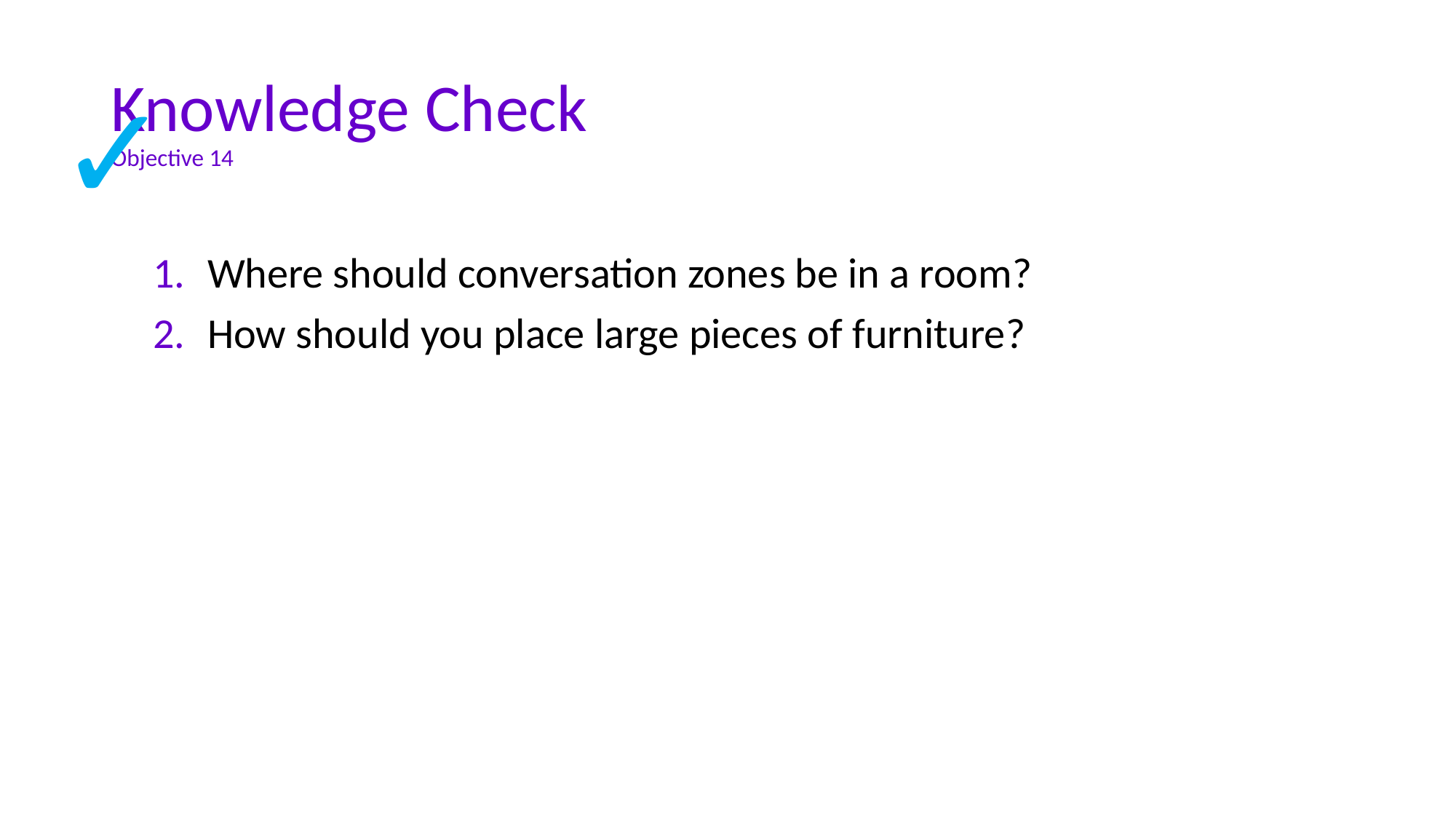

# Knowledge Check Objective 14
✓
Where should conversation zones be in a room?
How should you place large pieces of furniture?